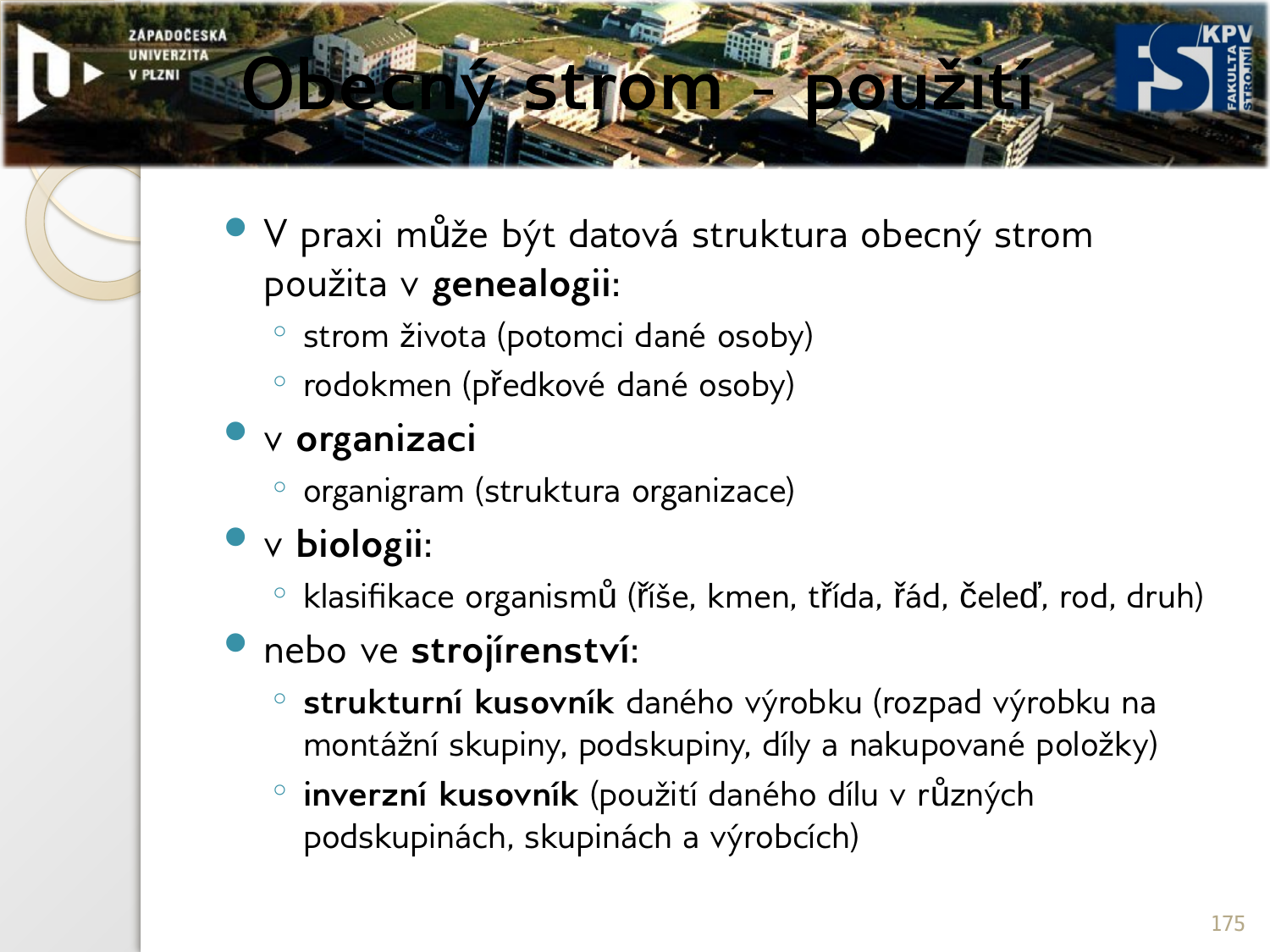

# Obecný strom - použití
V praxi může být datová struktura obecný strom použita v genealogii:
strom života (potomci dané osoby)
rodokmen (předkové dané osoby)
v organizaci
organigram (struktura organizace)
v biologii:
klasifikace organismů (říše, kmen, třída, řád, čeleď, rod, druh)
nebo ve strojírenství:
strukturní kusovník daného výrobku (rozpad výrobku na montážní skupiny, podskupiny, díly a nakupované položky)
inverzní kusovník (použití daného dílu v různých podskupinách, skupinách a výrobcích)
175